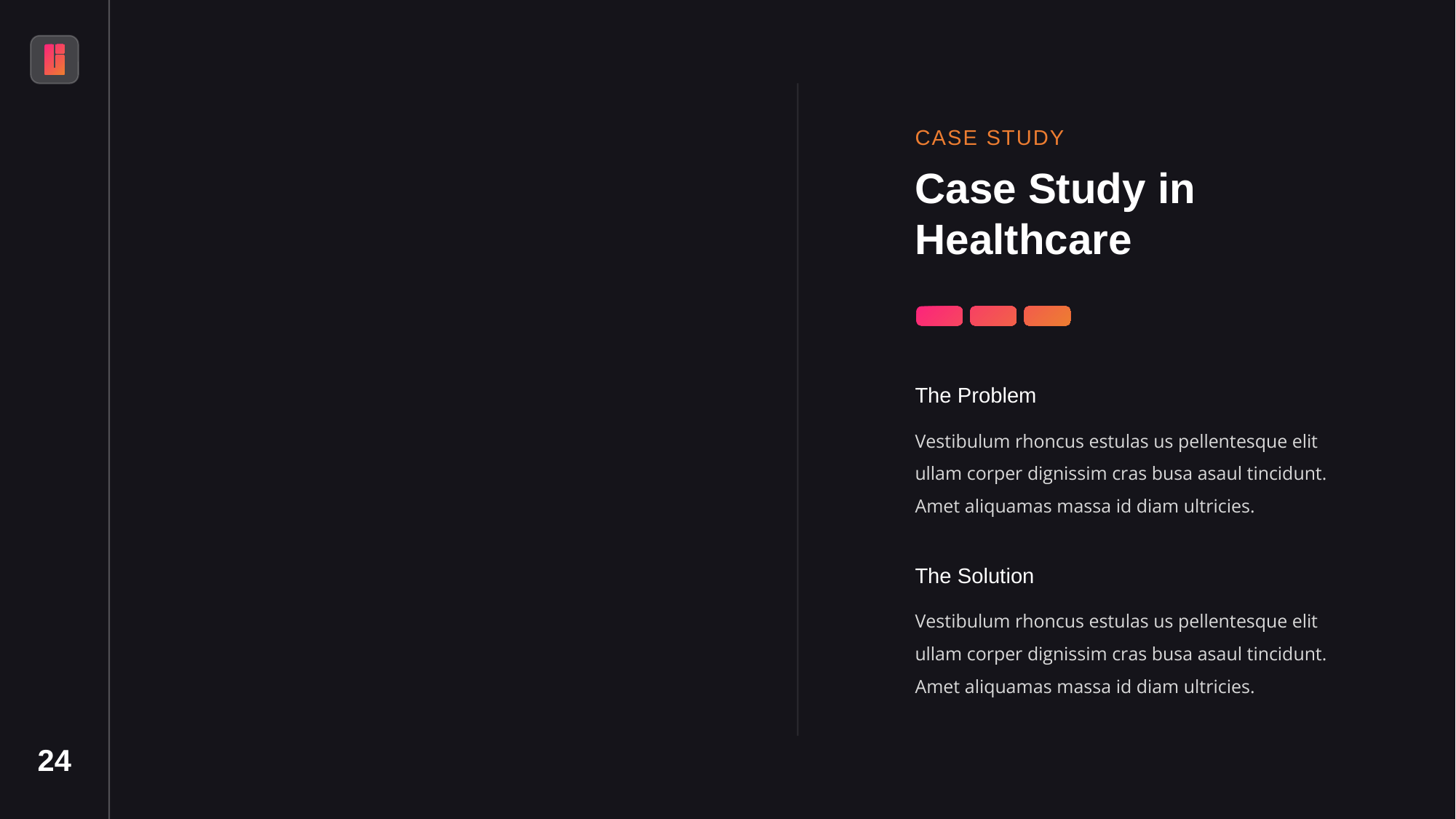

CASE STUDY
Case Study in Healthcare

The Problem
Vestibulum rhoncus estulas us pellentesque elit ullam corper dignissim cras busa asaul tincidunt. Amet aliquamas massa id diam ultricies.
The Solution
Vestibulum rhoncus estulas us pellentesque elit ullam corper dignissim cras busa asaul tincidunt. Amet aliquamas massa id diam ultricies.